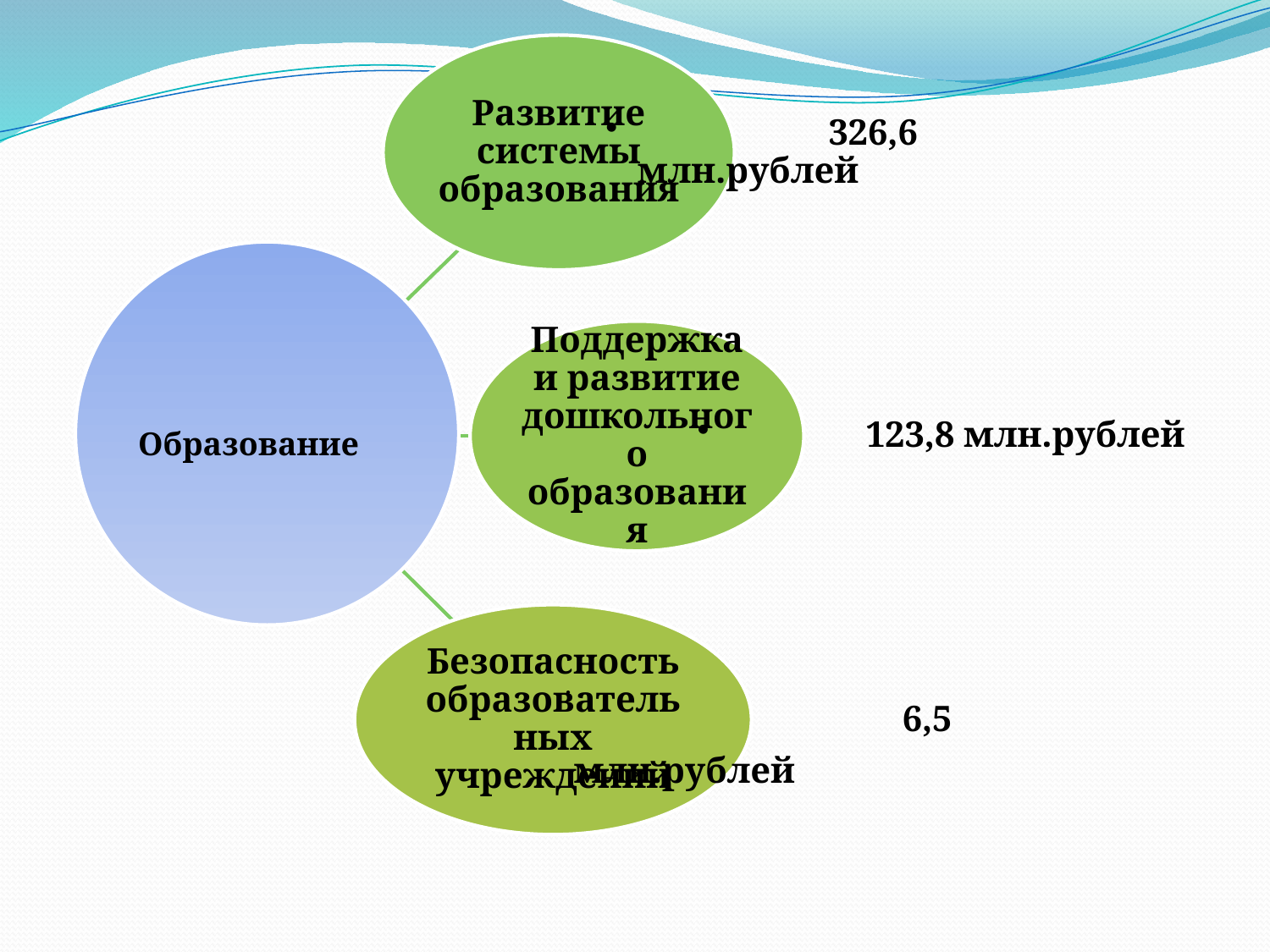

Развитие системы образования
                     326,6  млн.рублей
Поддержка и развитие дошкольного образования
               123,8 млн.рублей
Безопасность образовательных учреждений
                      6,5 млн.рублей
Образование